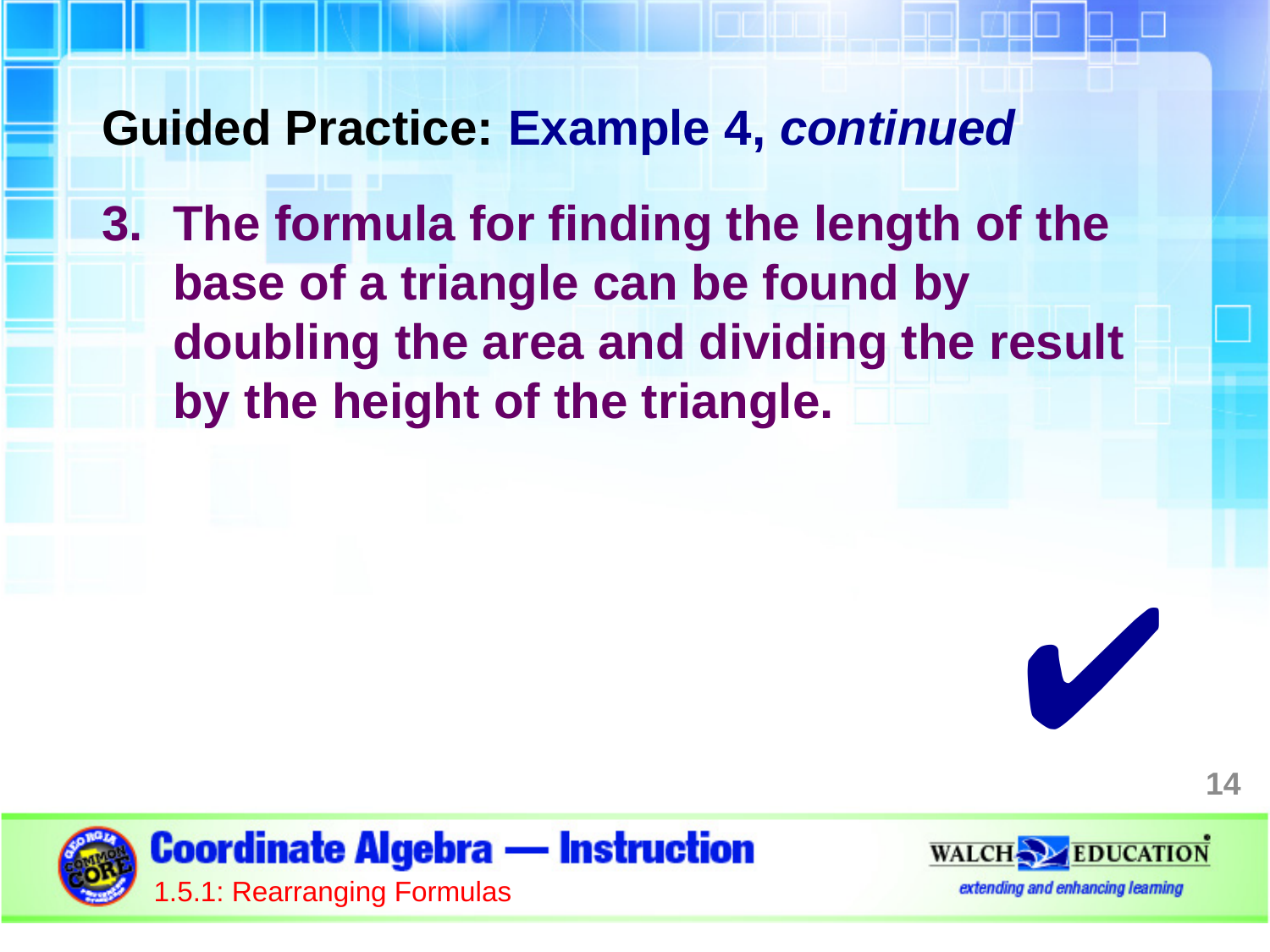

Guided Practice: Example 4, continued

The formula for finding the length of the base of a triangle can be found by doubling the area and dividing the result by the height of the triangle.

✔
14
1.5.1: Rearranging Formulas